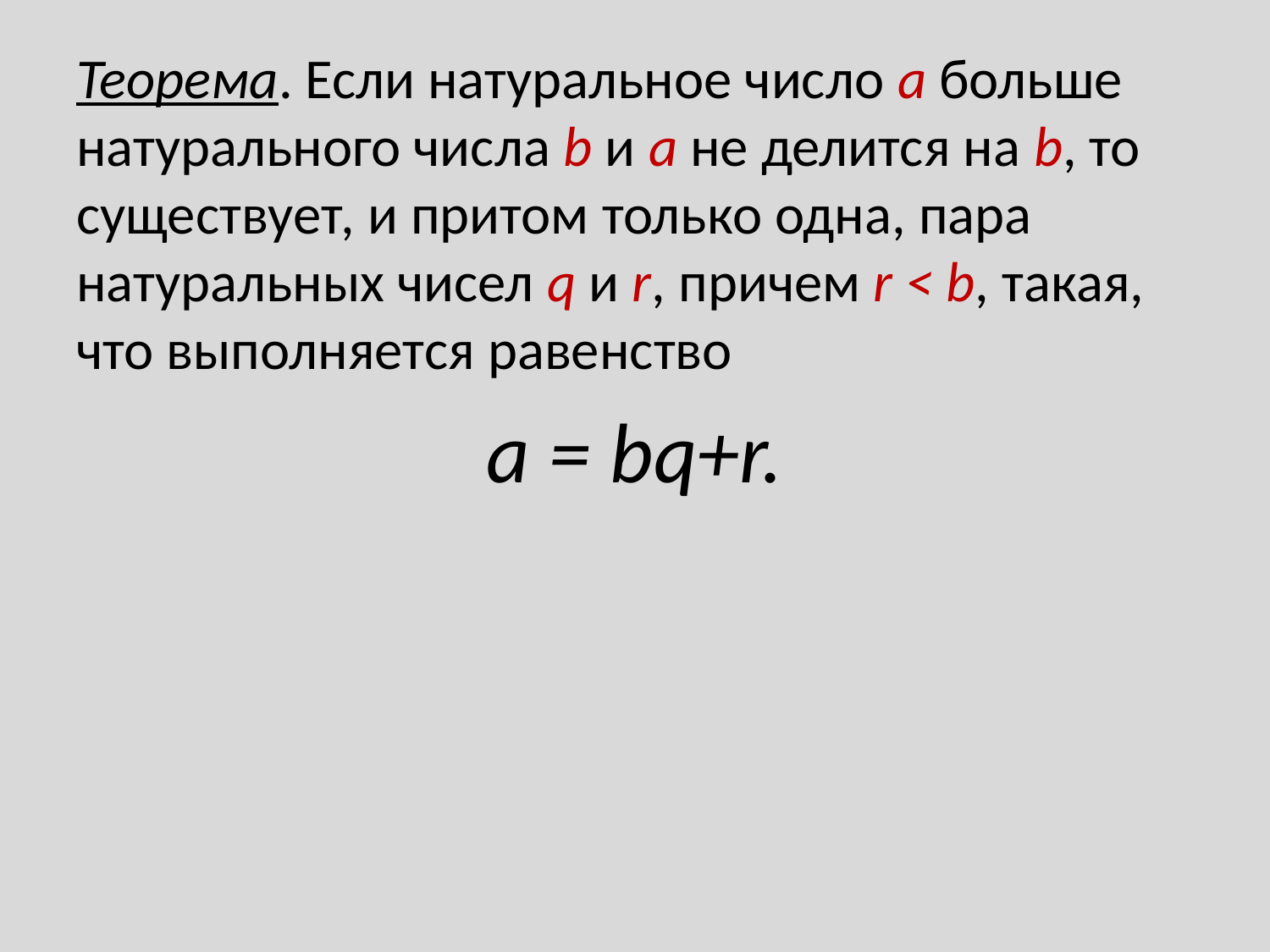

Теорема. Если натуральное число a больше натурального числа b и а не делится на b, то существует, и притом только одна, пара натуральных чисел q и r, причем r < b, такая, что выполняется равенство
a = bq+r.